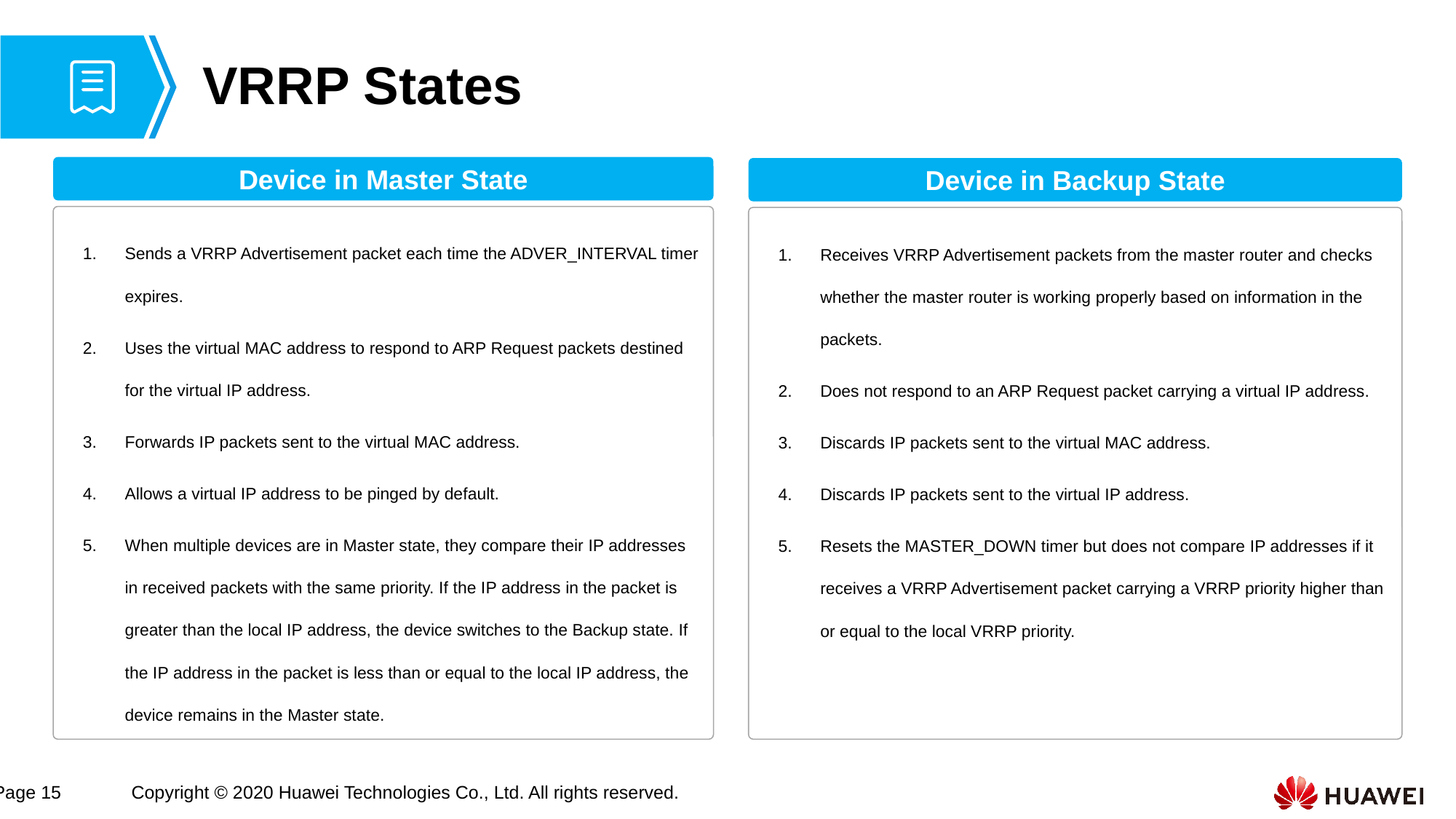

# VRRP States
Device in Master State
Device in Backup State
Sends a VRRP Advertisement packet each time the ADVER_INTERVAL timer expires.
Uses the virtual MAC address to respond to ARP Request packets destined for the virtual IP address.
Forwards IP packets sent to the virtual MAC address.
Allows a virtual IP address to be pinged by default.
When multiple devices are in Master state, they compare their IP addresses in received packets with the same priority. If the IP address in the packet is greater than the local IP address, the device switches to the Backup state. If the IP address in the packet is less than or equal to the local IP address, the device remains in the Master state.
Receives VRRP Advertisement packets from the master router and checks whether the master router is working properly based on information in the packets.
Does not respond to an ARP Request packet carrying a virtual IP address.
Discards IP packets sent to the virtual MAC address.
Discards IP packets sent to the virtual IP address.
Resets the MASTER_DOWN timer but does not compare IP addresses if it receives a VRRP Advertisement packet carrying a VRRP priority higher than or equal to the local VRRP priority.